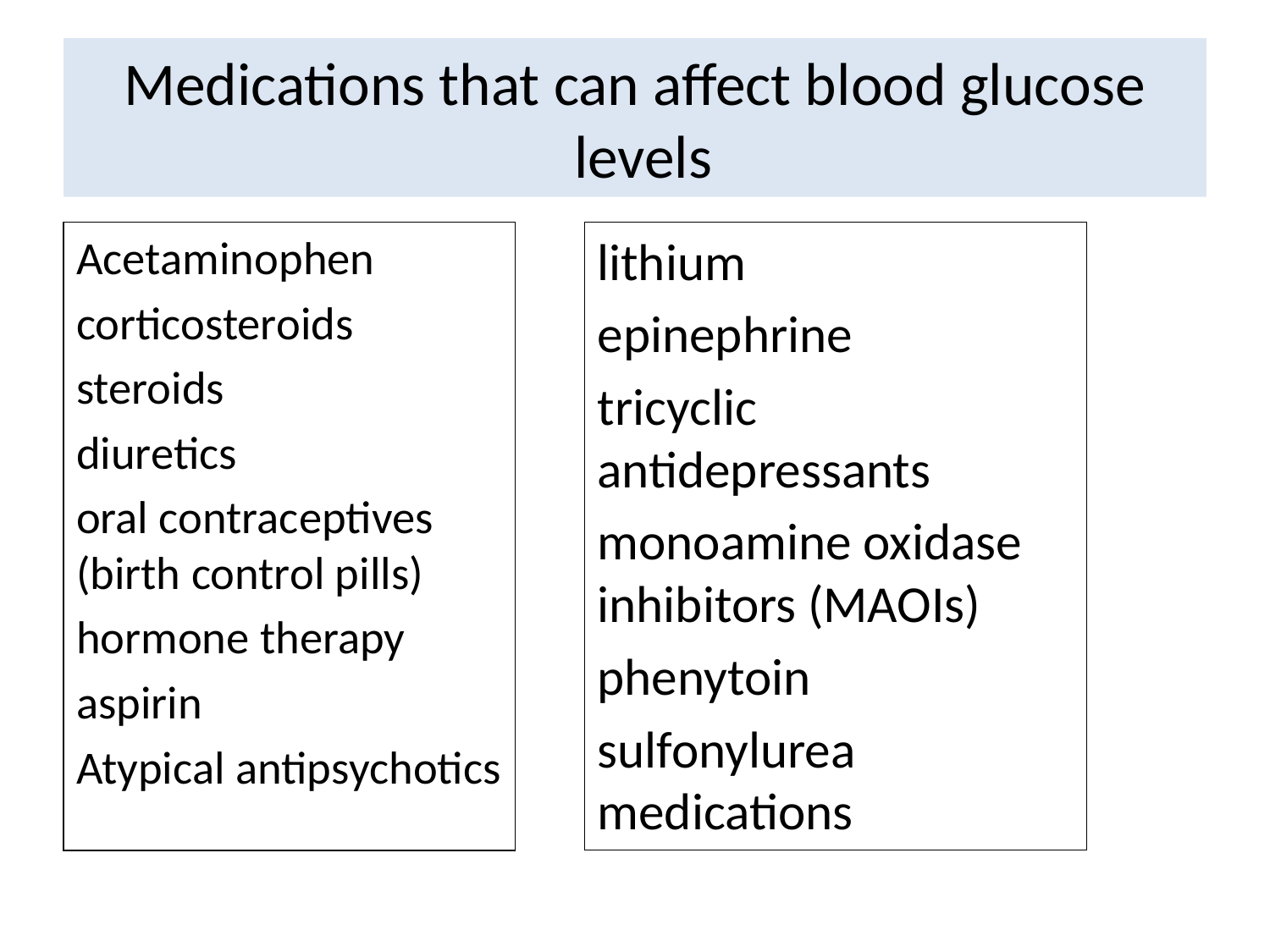

# Medications that can affect blood glucose levels
lithium
epinephrine
tricyclic antidepressants
monoamine oxidase inhibitors (MAOIs)
phenytoin
sulfonylurea medications

Acetaminophen
corticosteroids
steroids
diuretics
oral contraceptives (birth control pills)
hormone therapy
aspirin
Atypical antipsychotics